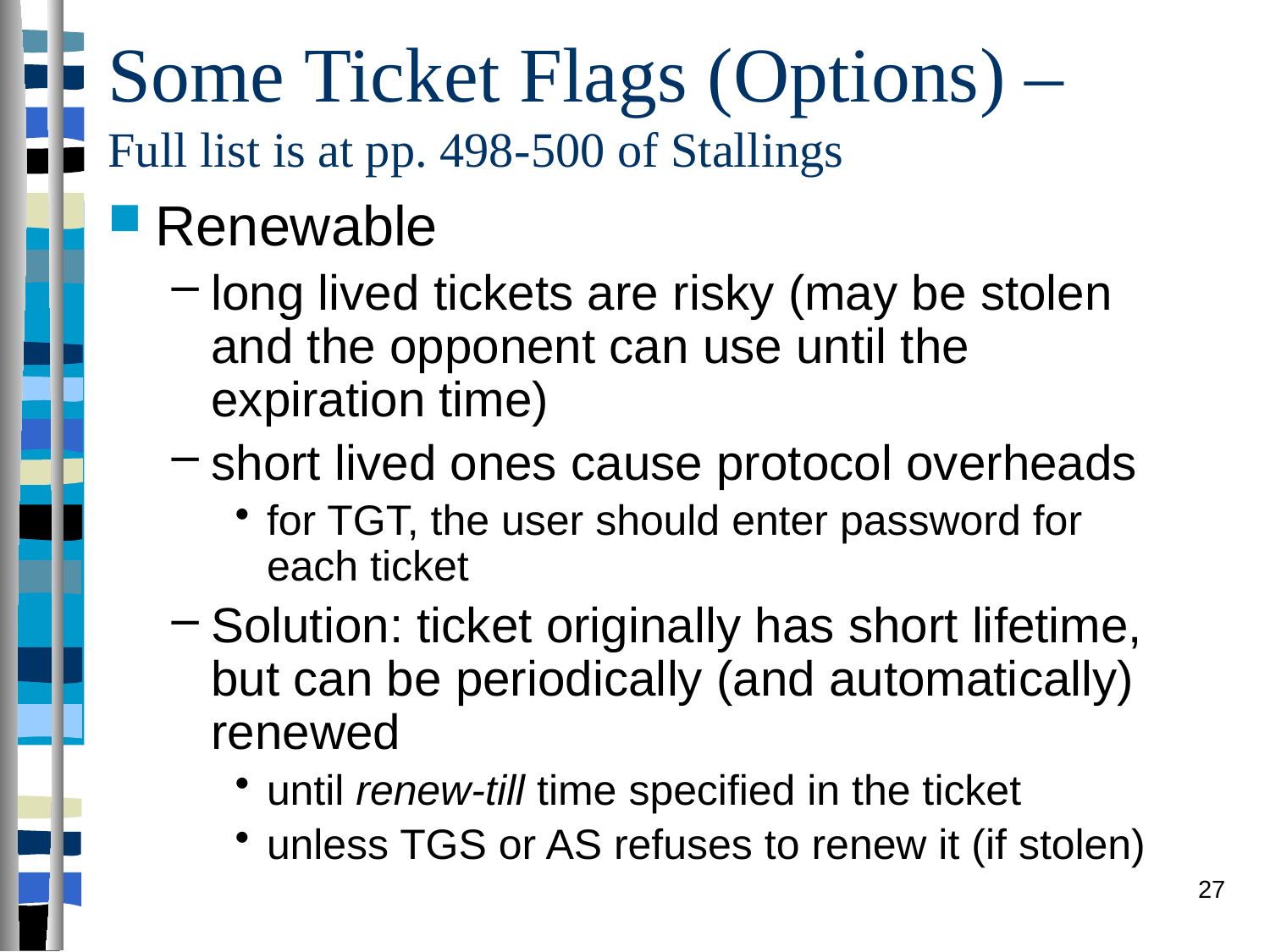

# Some Ticket Flags (Options) – Full list is at pp. 498-500 of Stallings
Renewable
long lived tickets are risky (may be stolen and the opponent can use until the expiration time)
short lived ones cause protocol overheads
for TGT, the user should enter password for each ticket
Solution: ticket originally has short lifetime, but can be periodically (and automatically) renewed
until renew-till time specified in the ticket
unless TGS or AS refuses to renew it (if stolen)
27